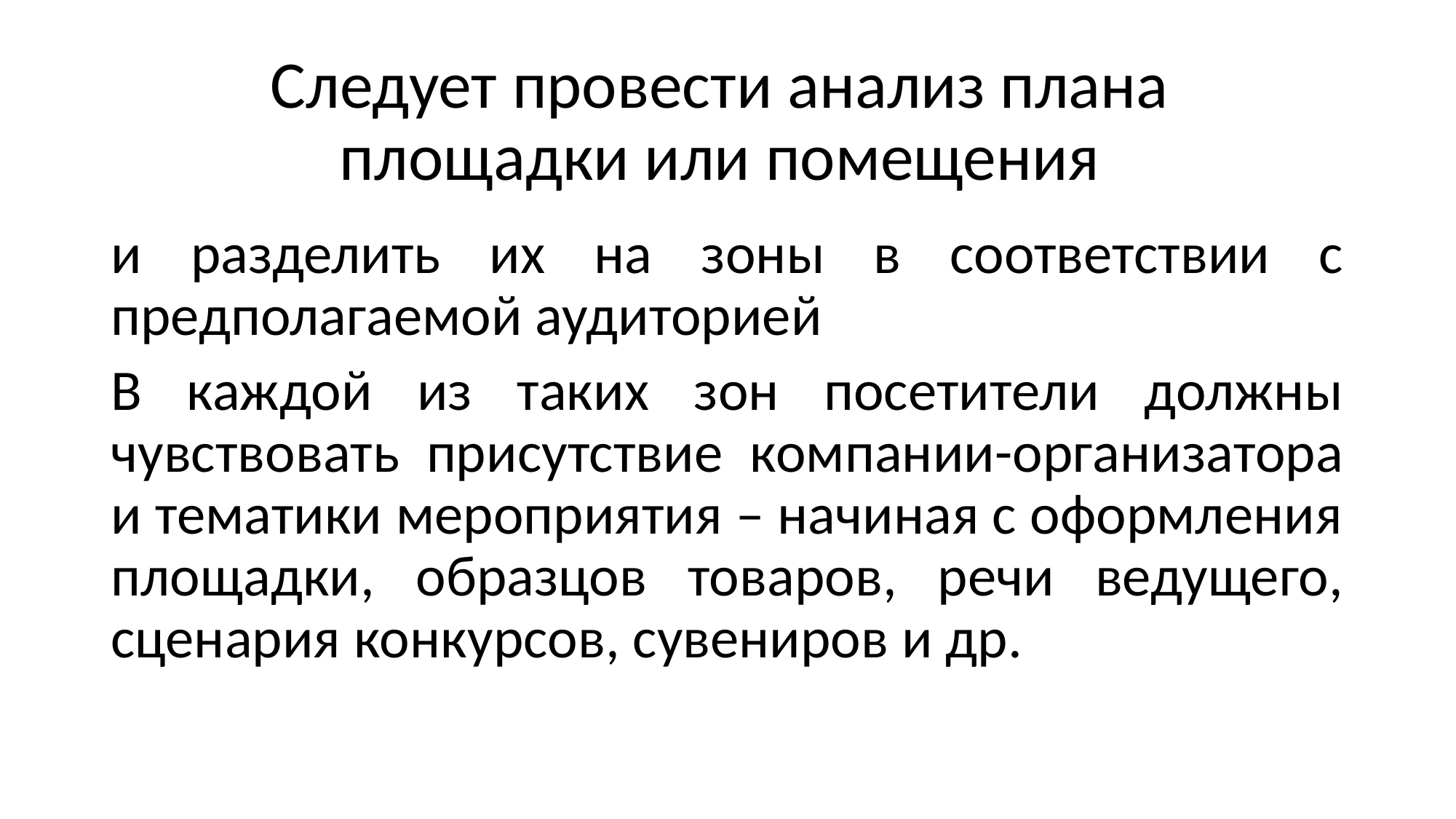

# Следует провести анализ плана площадки или помещения
и разделить их на зоны в соответствии с предполагаемой аудиторией
В каждой из таких зон посетители должны чувствовать присутствие компании-организатора и тематики мероприятия – начиная с оформления площадки, образцов товаров, речи ведущего, сценария конкурсов, сувениров и др.